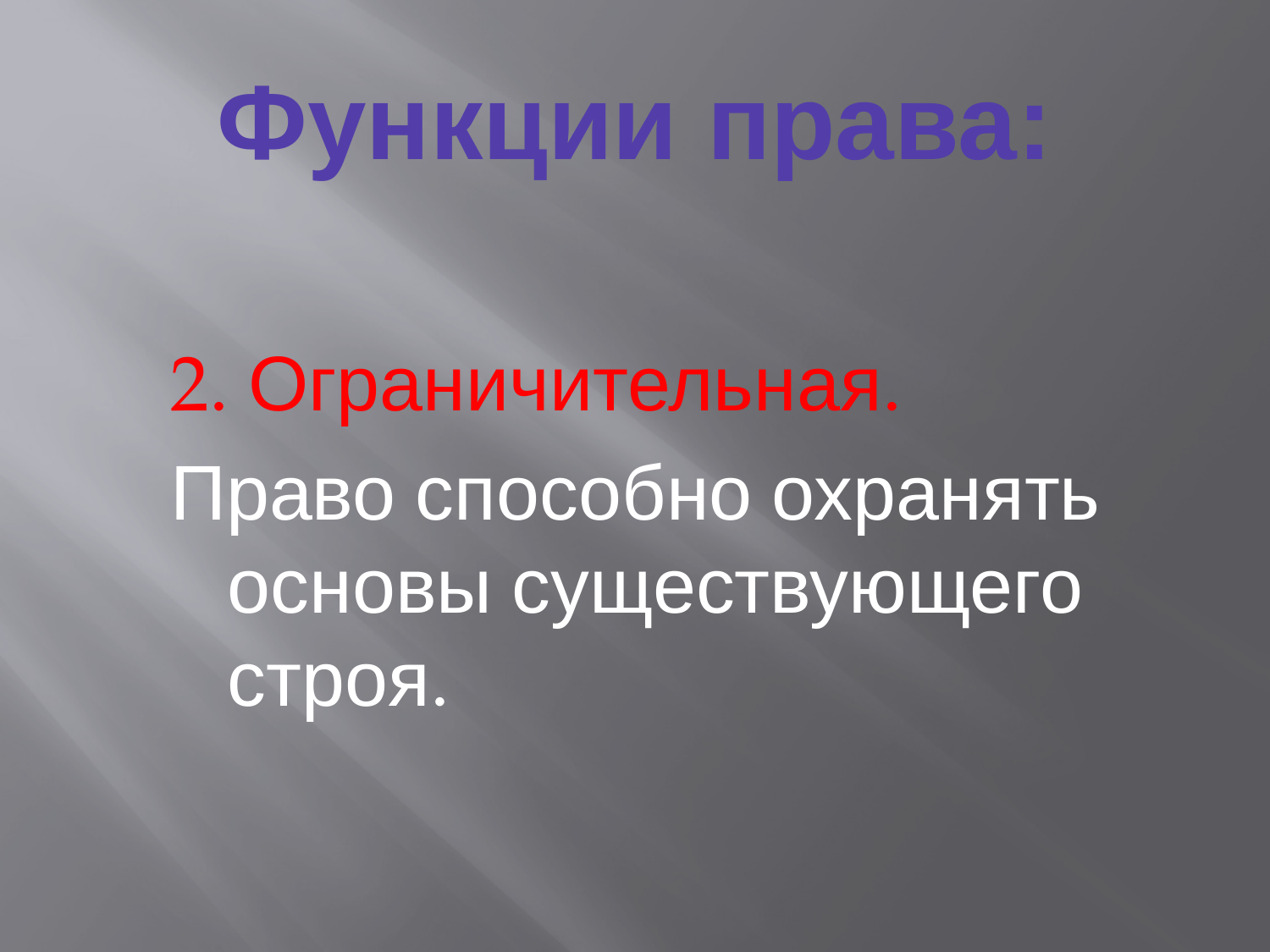

# Функции права:
2. Ограничительная.
Право способно охранять основы существующего строя.